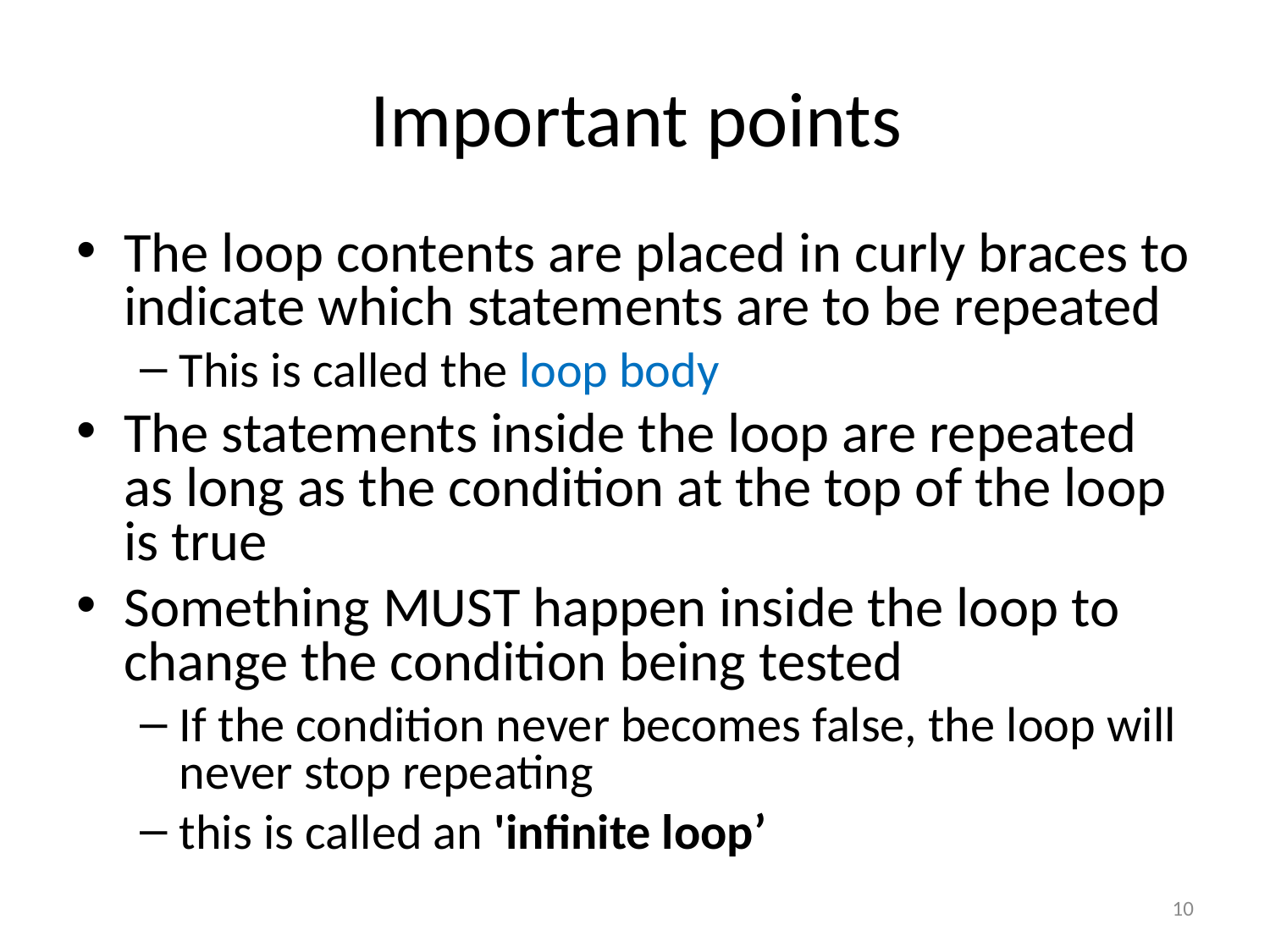

# Important points
The loop contents are placed in curly braces to indicate which statements are to be repeated
This is called the loop body
The statements inside the loop are repeated as long as the condition at the top of the loop is true
Something MUST happen inside the loop to change the condition being tested
If the condition never becomes false, the loop will never stop repeating
this is called an 'infinite loop’
10